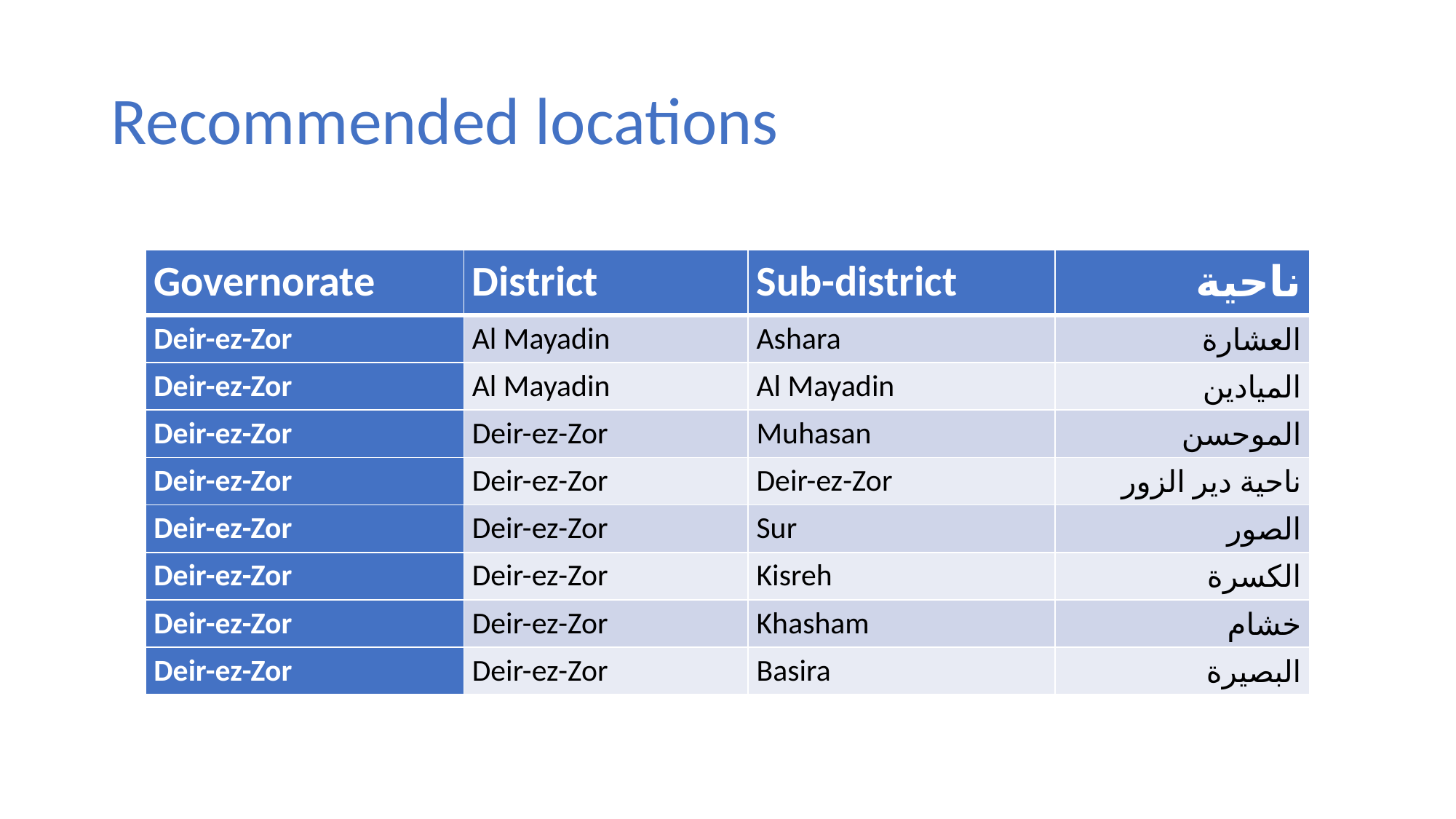

# Recommended locations
| Governorate | District | Sub-district | ناحية |
| --- | --- | --- | --- |
| Deir-ez-Zor | Al Mayadin | Ashara | العشارة |
| Deir-ez-Zor | Al Mayadin | Al Mayadin | الميادين |
| Deir-ez-Zor | Deir-ez-Zor | Muhasan | الموحسن |
| Deir-ez-Zor | Deir-ez-Zor | Deir-ez-Zor | ناحية دير الزور |
| Deir-ez-Zor | Deir-ez-Zor | Sur | الصور |
| Deir-ez-Zor | Deir-ez-Zor | Kisreh | الكسرة |
| Deir-ez-Zor | Deir-ez-Zor | Khasham | خشام |
| Deir-ez-Zor | Deir-ez-Zor | Basira | البصيرة |